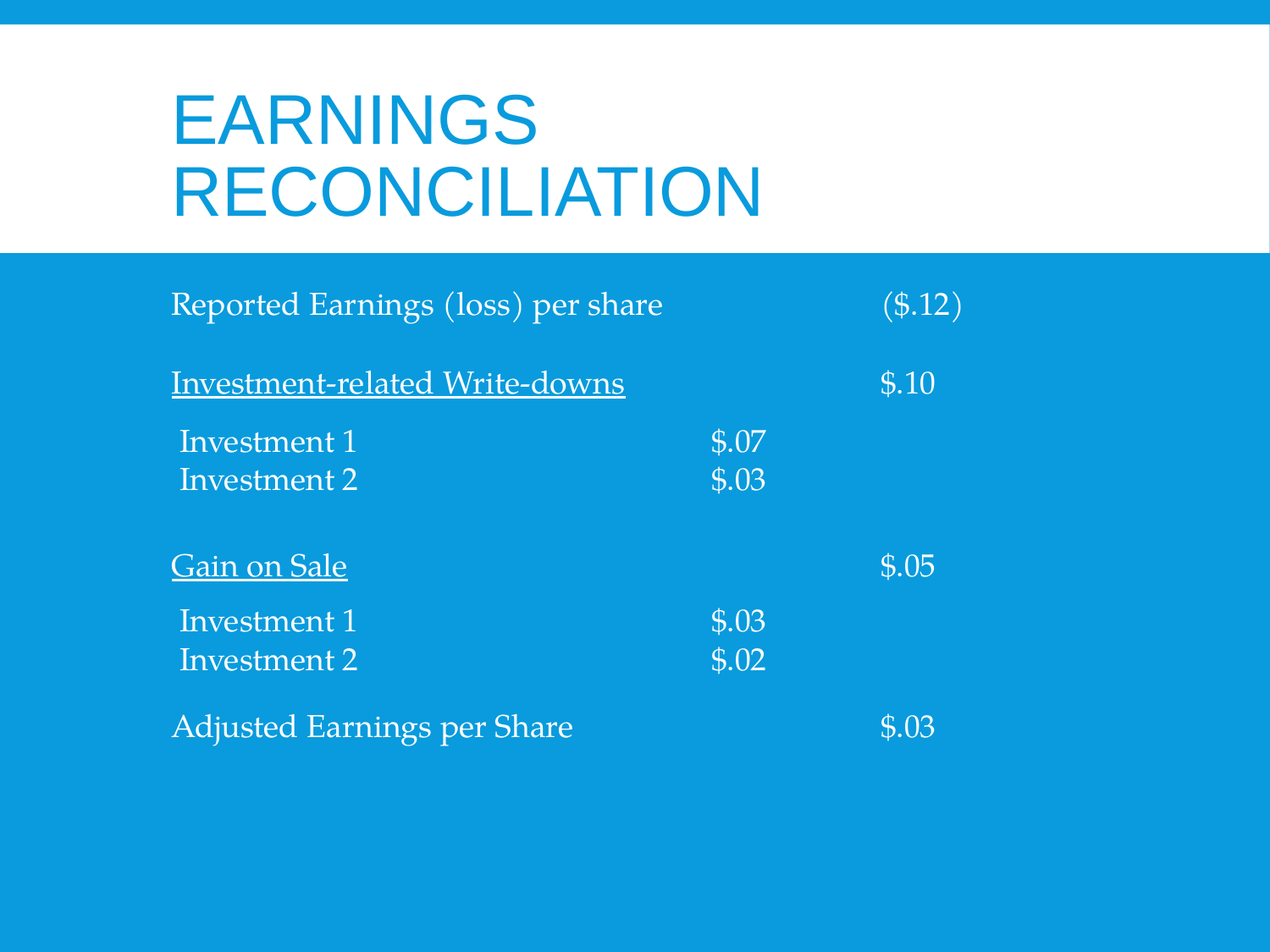

# Earnings Reconciliation
| Reported Earnings (loss) per share |  | ($.12) |
| --- | --- | --- |
| Investment-related Write-downs |  | $.10 |
| Investment 1 Investment 2 | $.07 $.03 |  |
| Gain on Sale |  | $.05 |
| Investment 1 Investment 2 | $.03 $.02 |  |
| Adjusted Earnings per Share |  | $.03 |